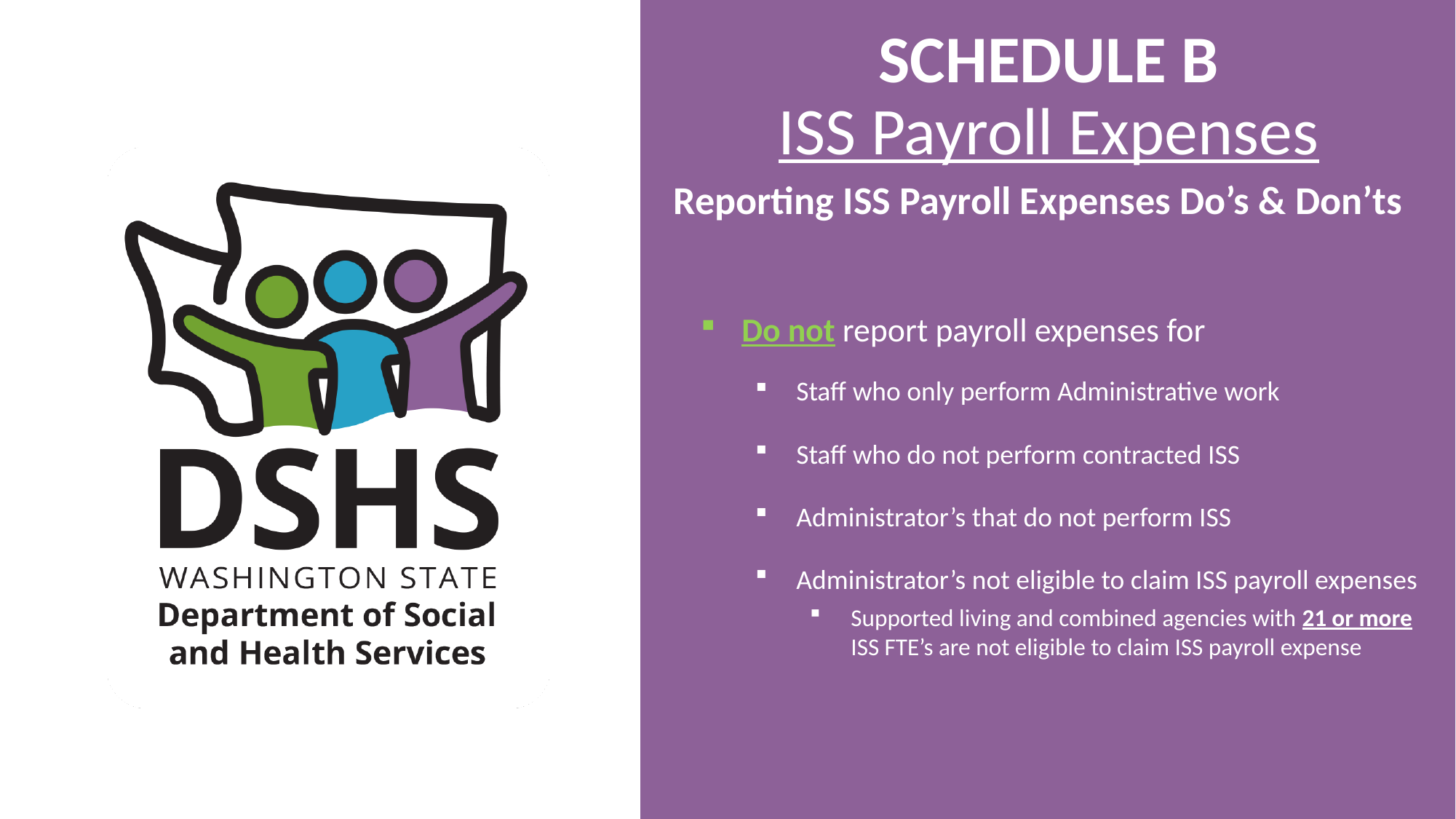

# SCHEDULE B ISS Payroll Expenses
Reporting ISS Payroll Expenses Do’s & Don’ts

Do not report payroll expenses for

Staff who only perform Administrative work

Staff who do not perform contracted ISS

Administrator’s that do not perform ISS

Administrator’s not eligible to claim ISS payroll expenses
Supported living and combined agencies with 21 or more ISS FTE’s are not eligible to claim ISS payroll expense